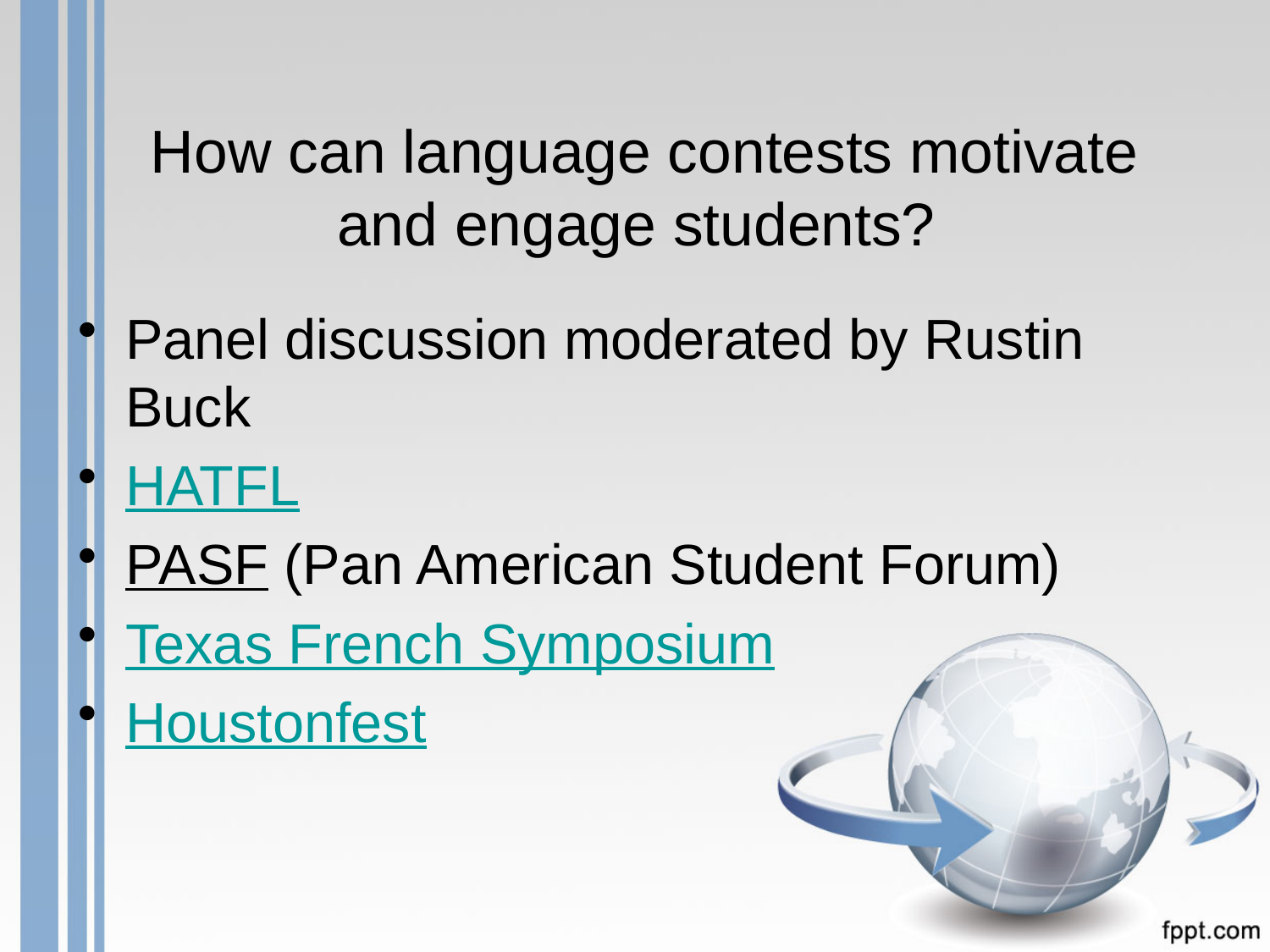

# How can language contests motivate and engage students?
Panel discussion moderated by Rustin Buck
HATFL
PASF (Pan American Student Forum)
Texas French Symposium
Houstonfest